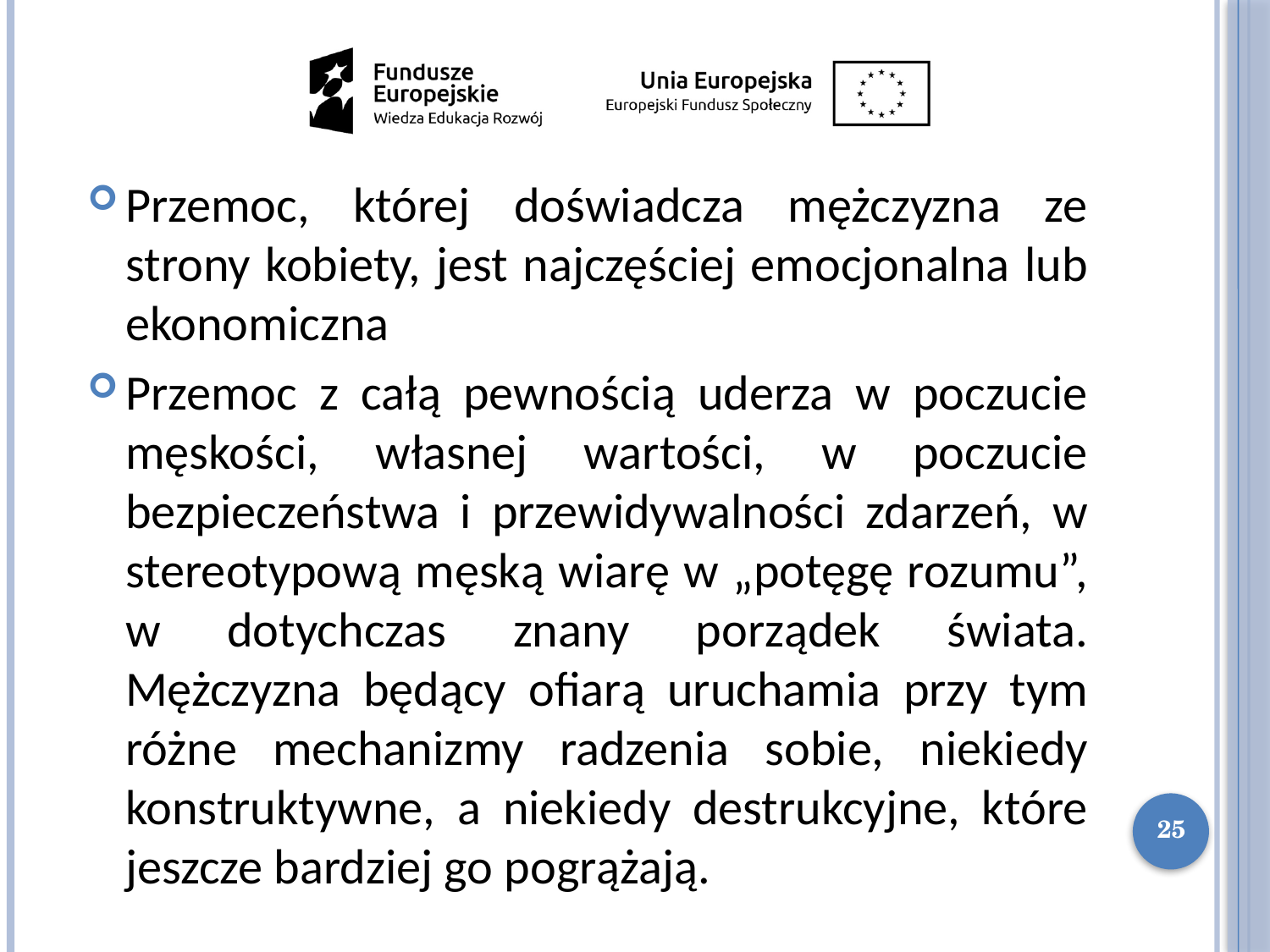

Przemoc, której doświadcza mężczyzna ze strony kobiety, jest najczęściej emocjonalna lub ekonomiczna
Przemoc z całą pewnością uderza w poczucie męskości, własnej wartości, w poczucie bezpieczeństwa i przewidywalności zdarzeń, w stereotypową męską wiarę w „potęgę rozumu”, w dotychczas znany porządek świata. Mężczyzna będący ofiarą uruchamia przy tym różne mechanizmy radzenia sobie, niekiedy konstruktywne, a niekiedy destrukcyjne, które jeszcze bardziej go pogrążają.
25